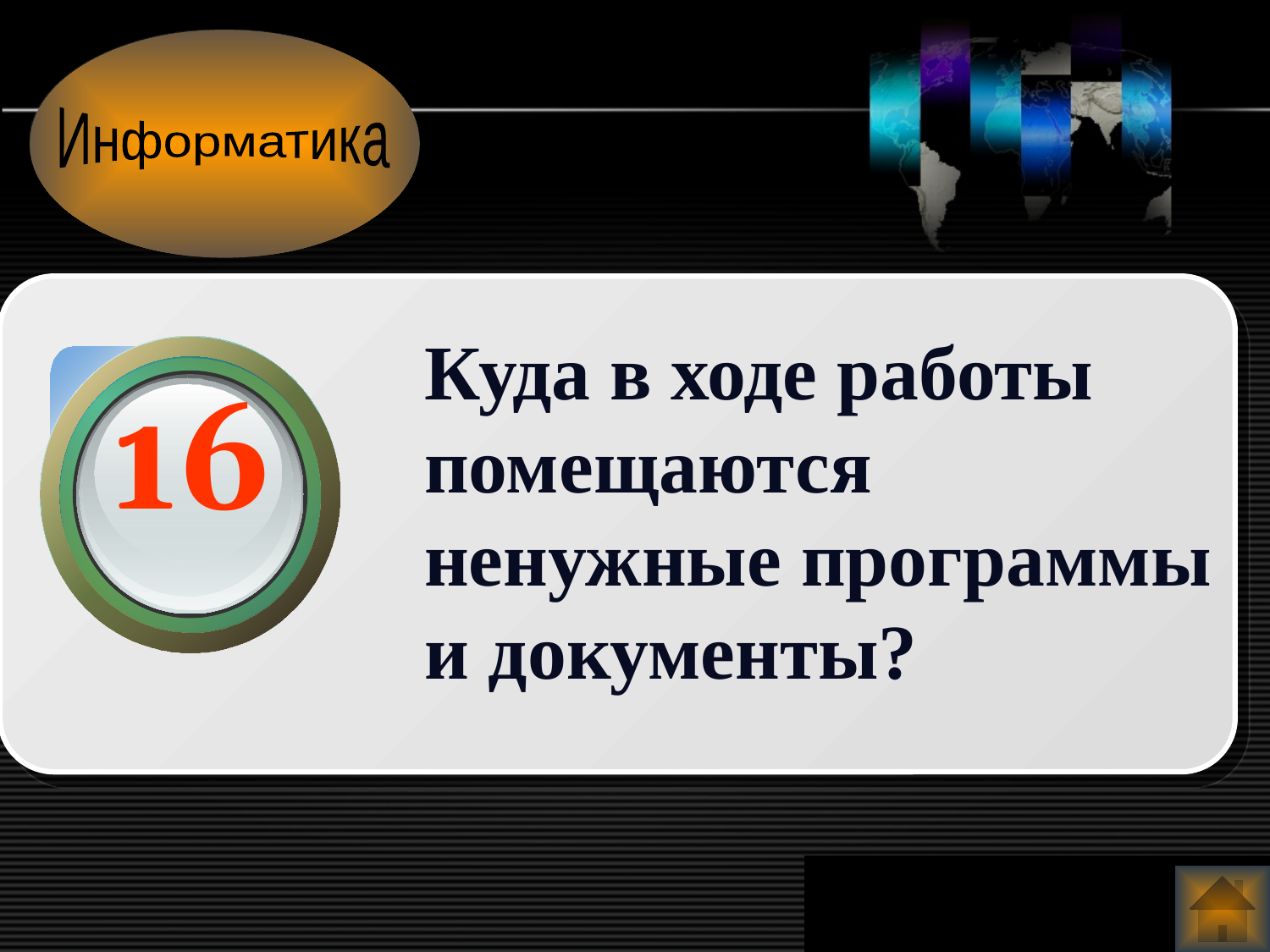

Информатика

Куда в ходе работы помещаются ненужные программы и документы?

16

www.themegallery.com